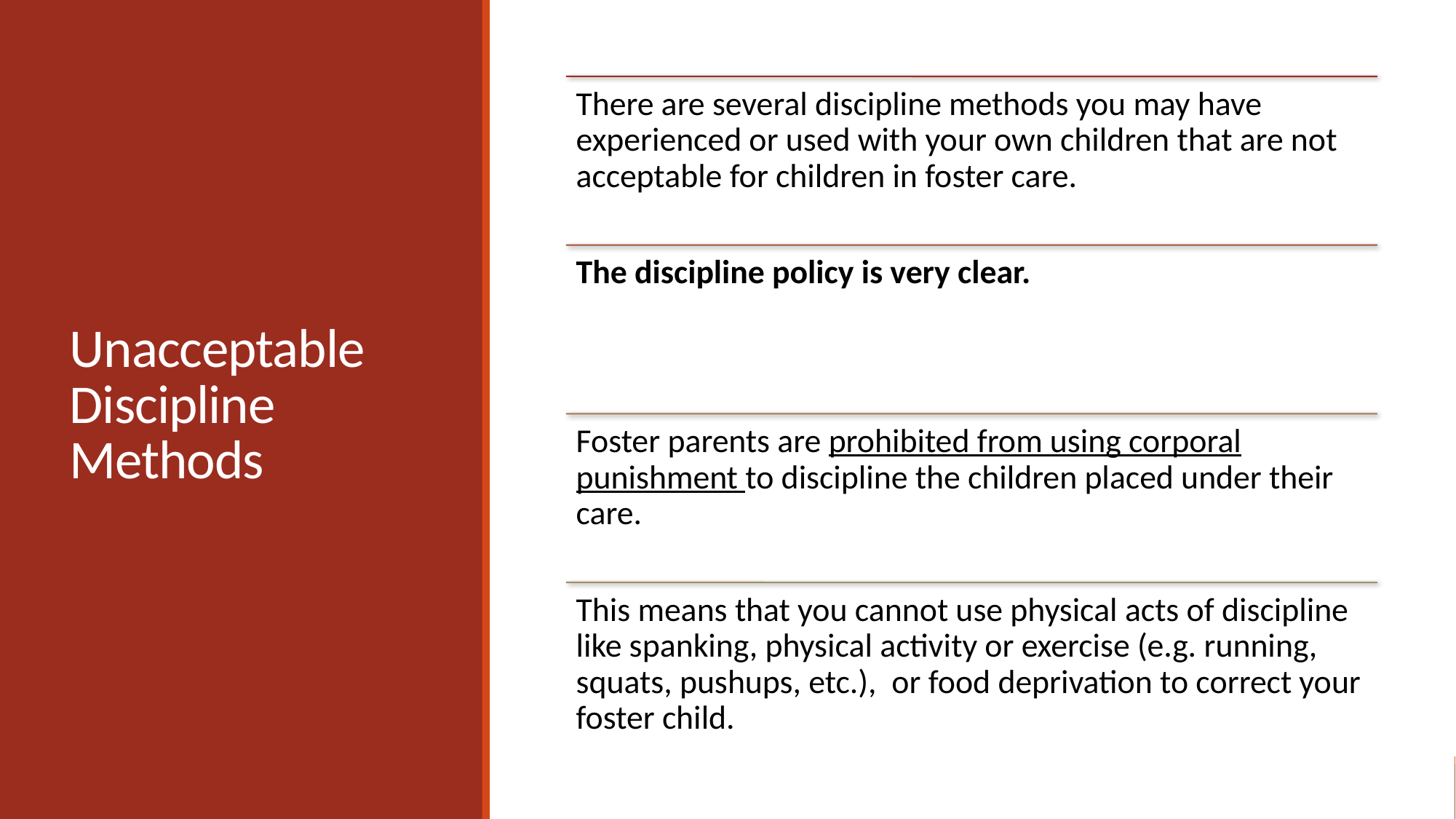

# Unacceptable Discipline Methods
There are several discipline methods you may have experienced or used with your own children that are not acceptable for children in foster care.
The discipline policy is very clear.
Foster parents are prohibited from using corporal punishment to discipline the children placed under their care.
This means that you cannot use physical acts of discipline like spanking, physical activity or exercise (e.g. running, squats, pushups, etc.),  or food deprivation to correct your foster child.